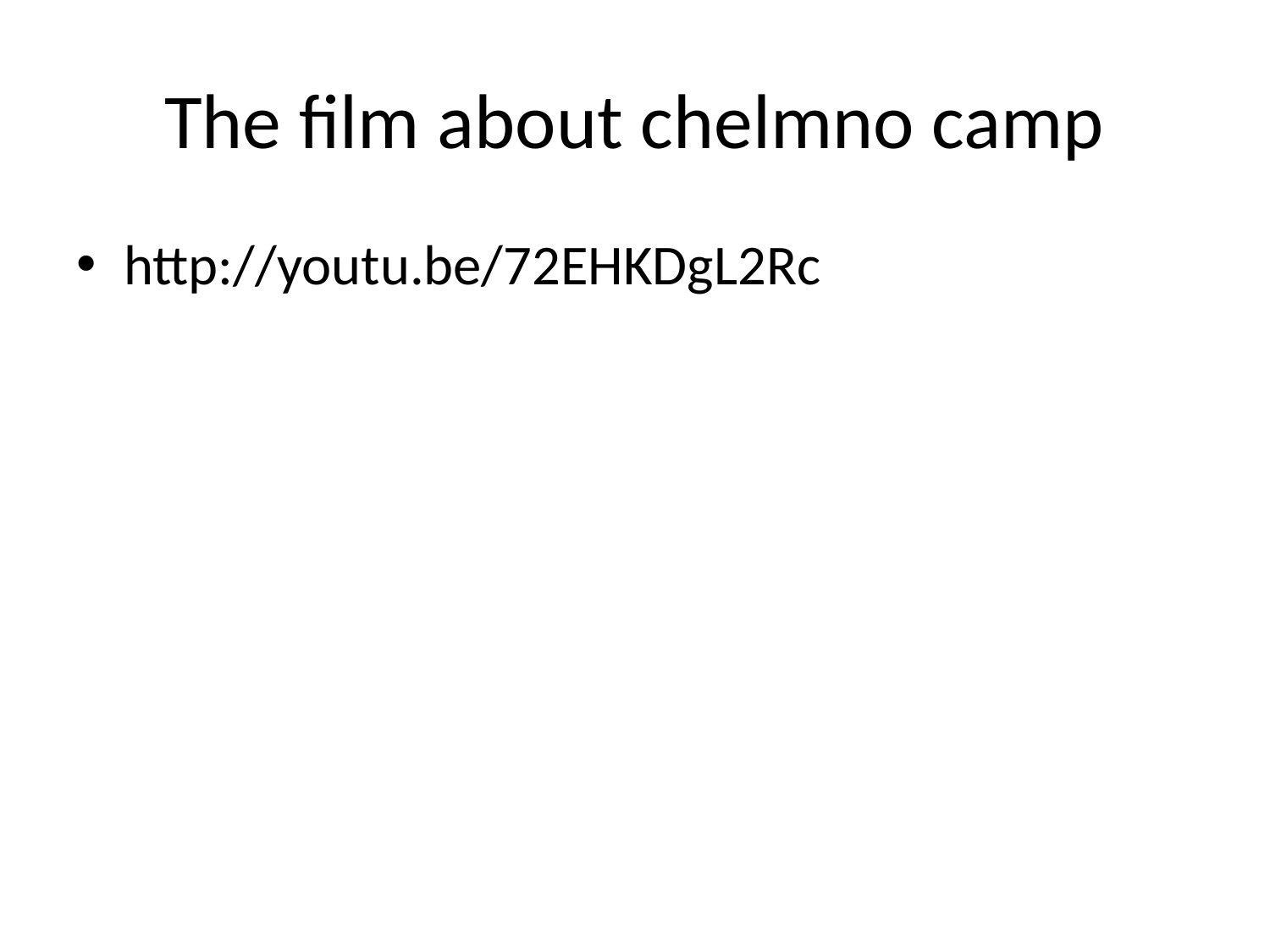

# The film about chelmno camp
http://youtu.be/72EHKDgL2Rc